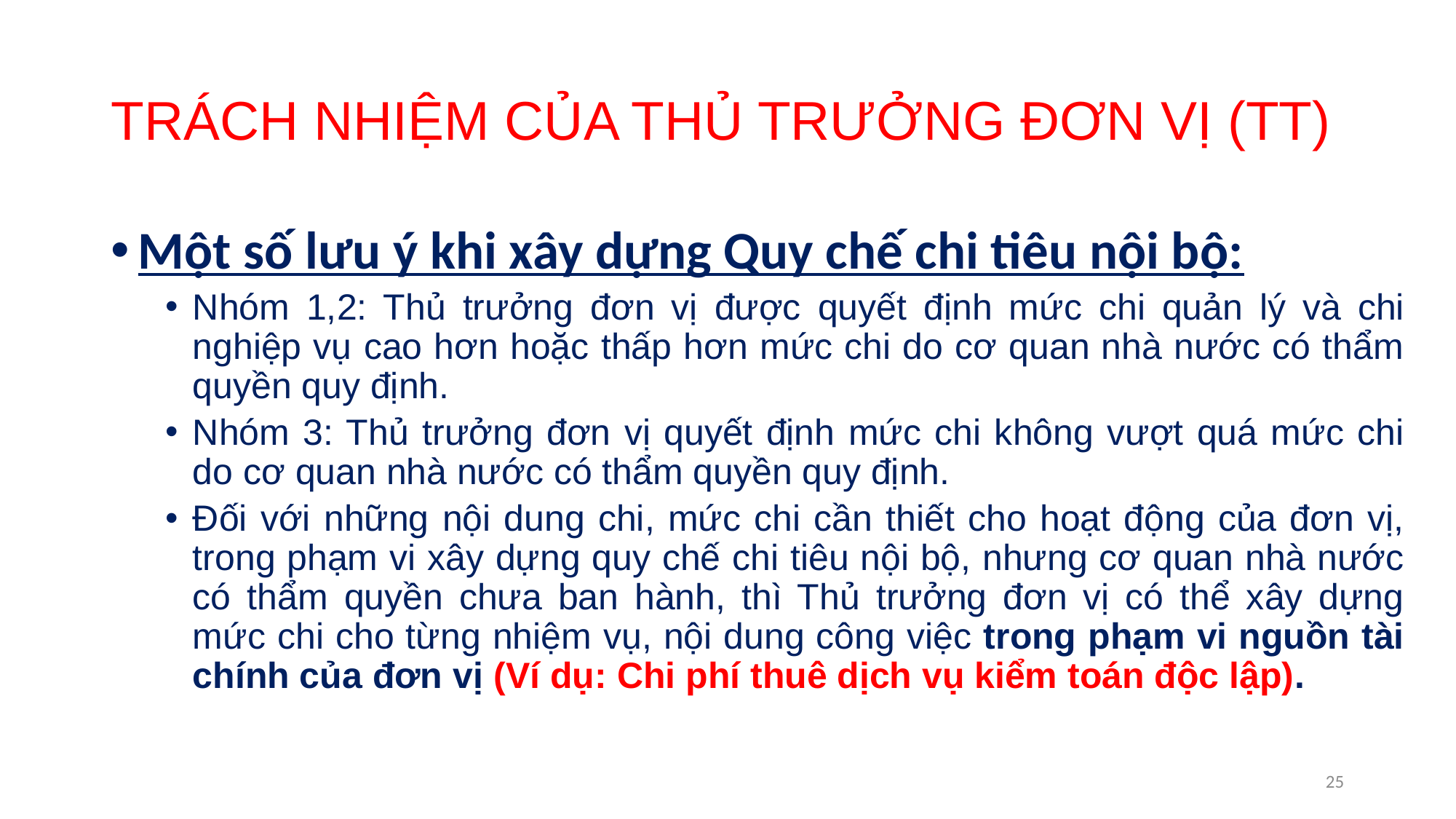

# TRÁCH NHIỆM CỦA THỦ TRƯỞNG ĐƠN VỊ (TT)
Một số lưu ý khi xây dựng Quy chế chi tiêu nội bộ:
Nhóm 1,2: Thủ trưởng đơn vị được quyết định mức chi quản lý và chi nghiệp vụ cao hơn hoặc thấp hơn mức chi do cơ quan nhà nước có thẩm quyền quy định.
Nhóm 3: Thủ trưởng đơn vị quyết định mức chi không vượt quá mức chi do cơ quan nhà nước có thẩm quyền quy định.
Đối với những nội dung chi, mức chi cần thiết cho hoạt động của đơn vị, trong phạm vi xây dựng quy chế chi tiêu nội bộ, nhưng cơ quan nhà nước có thẩm quyền chưa ban hành, thì Thủ trưởng đơn vị có thể xây dựng mức chi cho từng nhiệm vụ, nội dung công việc trong phạm vi nguồn tài chính của đơn vị (Ví dụ: Chi phí thuê dịch vụ kiểm toán độc lập).

25